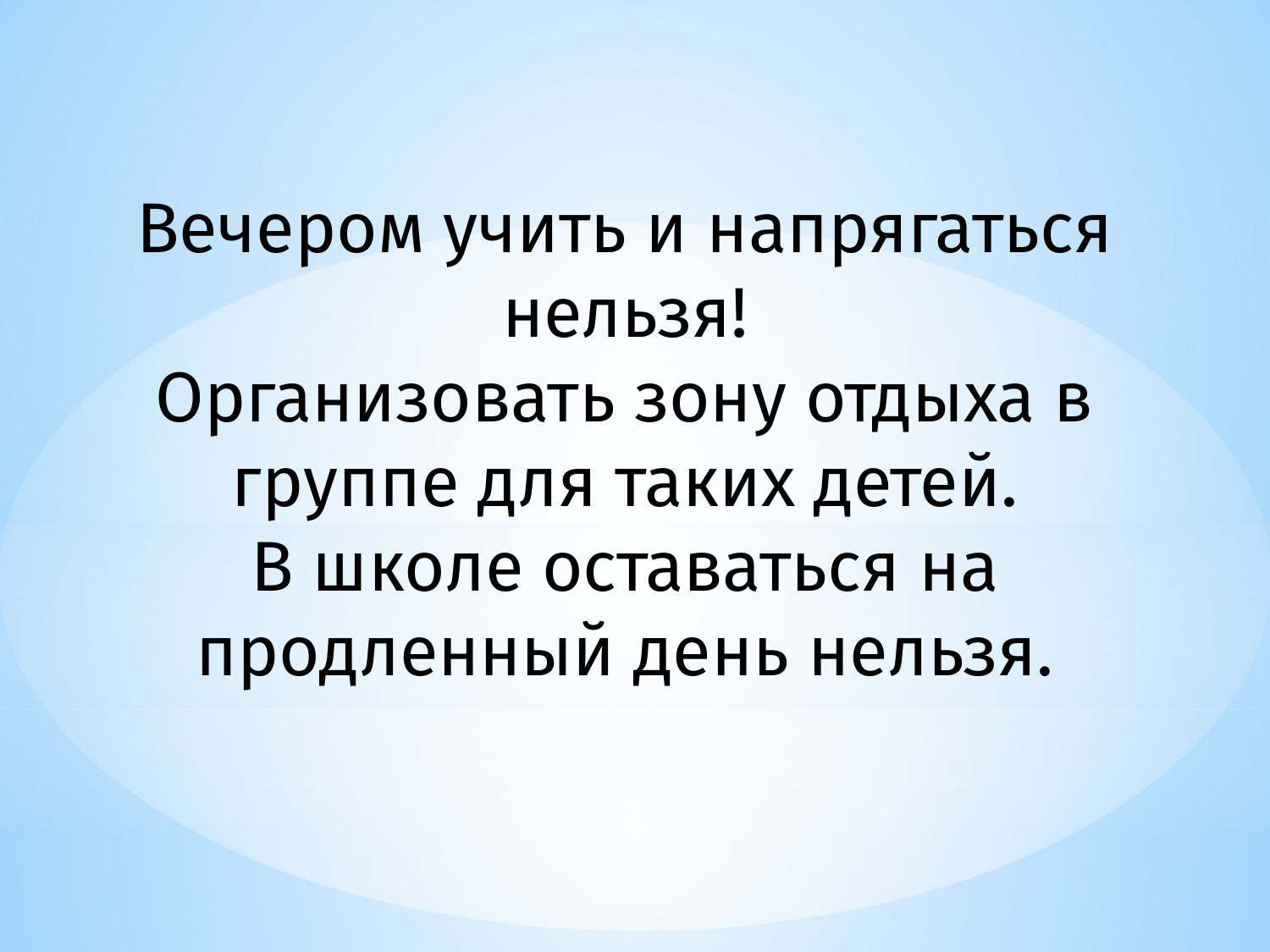

Вечером учить и напрягаться нельзя!
Организовать зону отдыха в группе для таких детей.
В школе оставаться на продленный день нельзя.